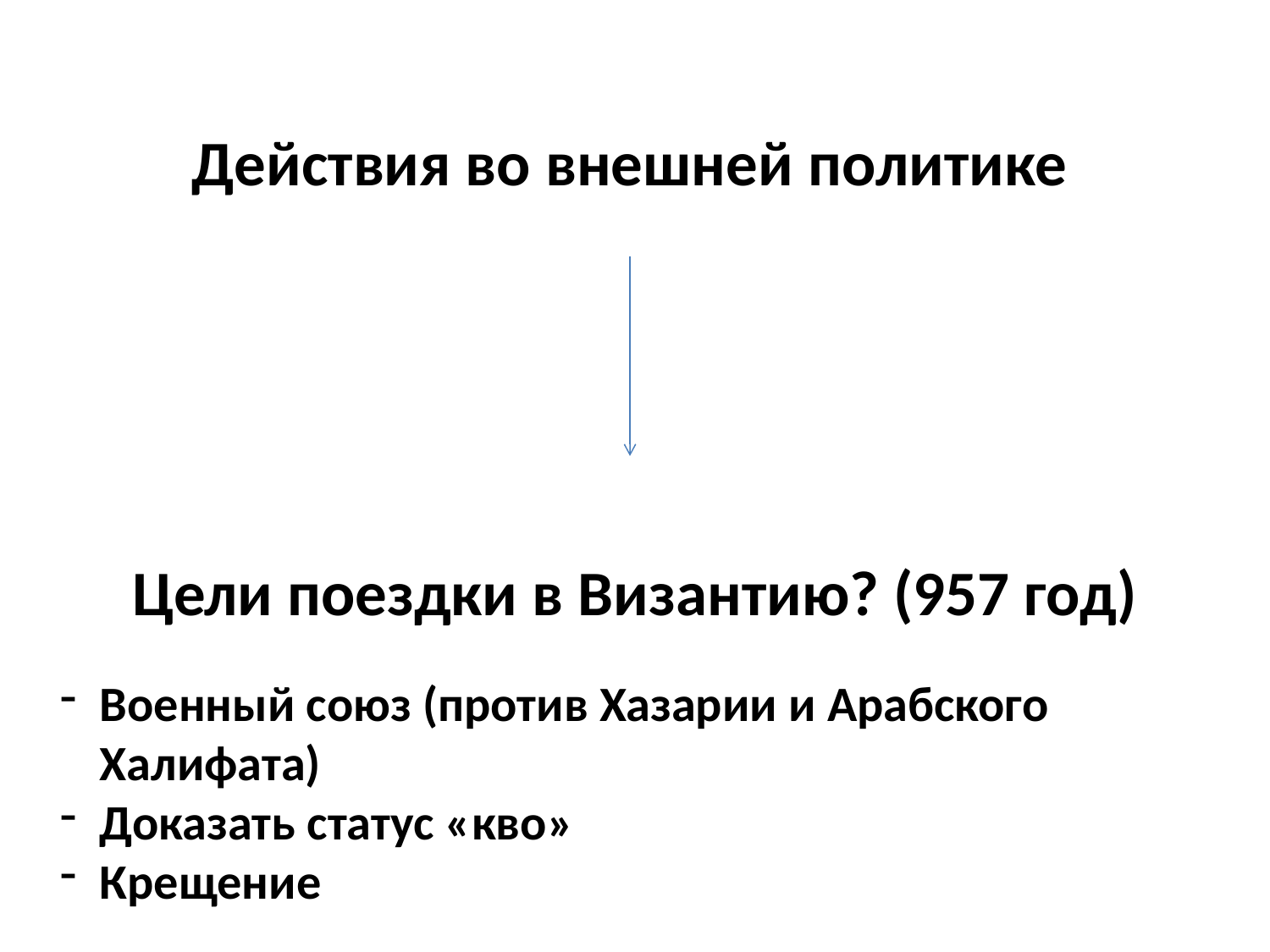

Действия во внешней политике
Цели поездки в Византию? (957 год)
Военный союз (против Хазарии и Арабского Халифата)
Доказать статус «кво»
Крещение